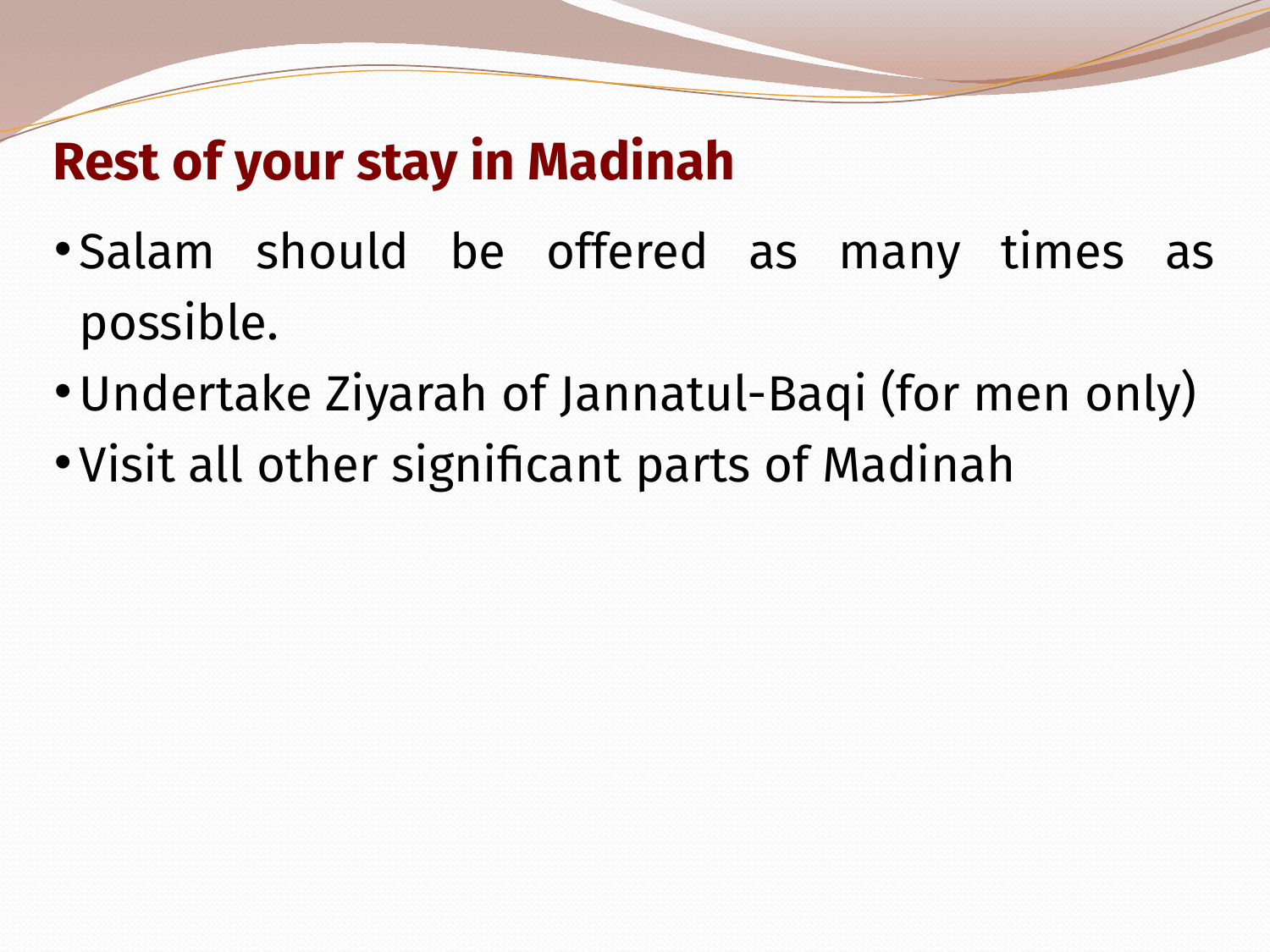

# Rest of your stay in Madinah
Salam should be offered as many times as possible.
Undertake Ziyarah of Jannatul-Baqi (for men only)
Visit all other significant parts of Madinah